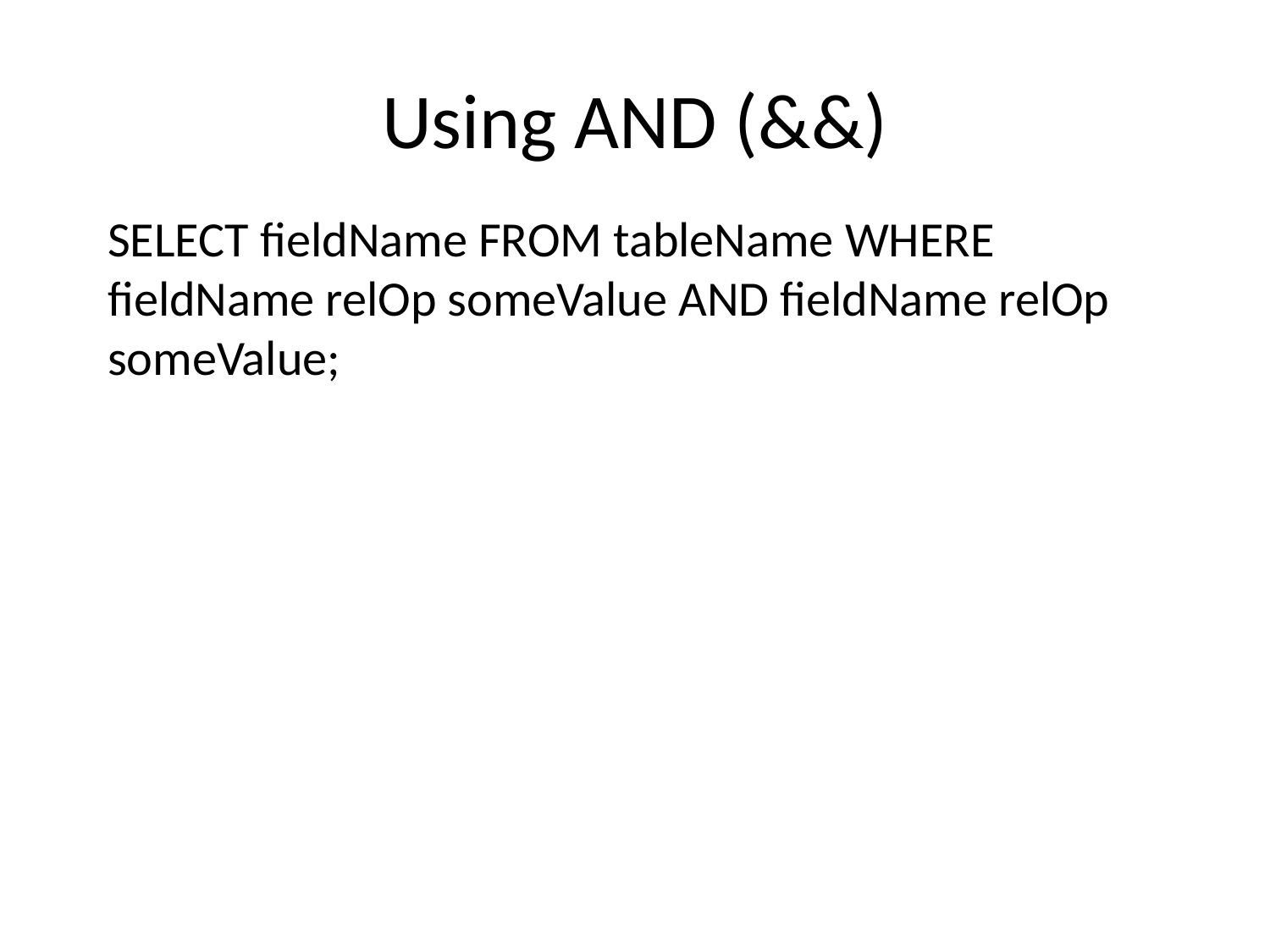

# Using AND (&&)
SELECT fieldName FROM tableName WHERE fieldName relOp someValue AND fieldName relOp someValue;